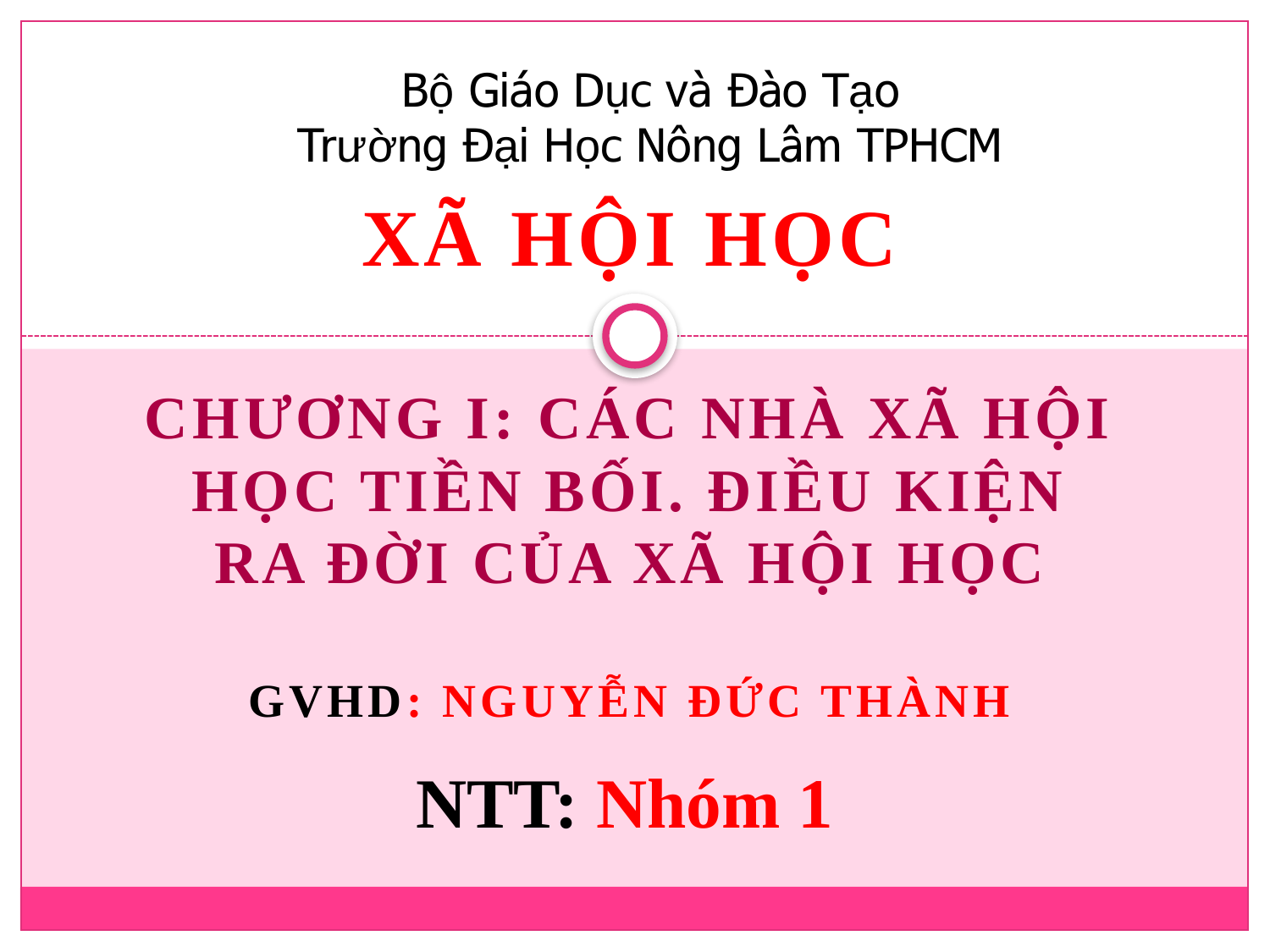

# Bộ Giáo Dục và Đào Tạo Trường Đại Học Nông Lâm TPHCM
Xã Hội Học

Chương I: Các nhà xã hội học tiền bối. Điều kiện ra đỜi của xã hội học

GVHD: Nguyễn ĐỨC THÀNH

NTT: Nhóm 1